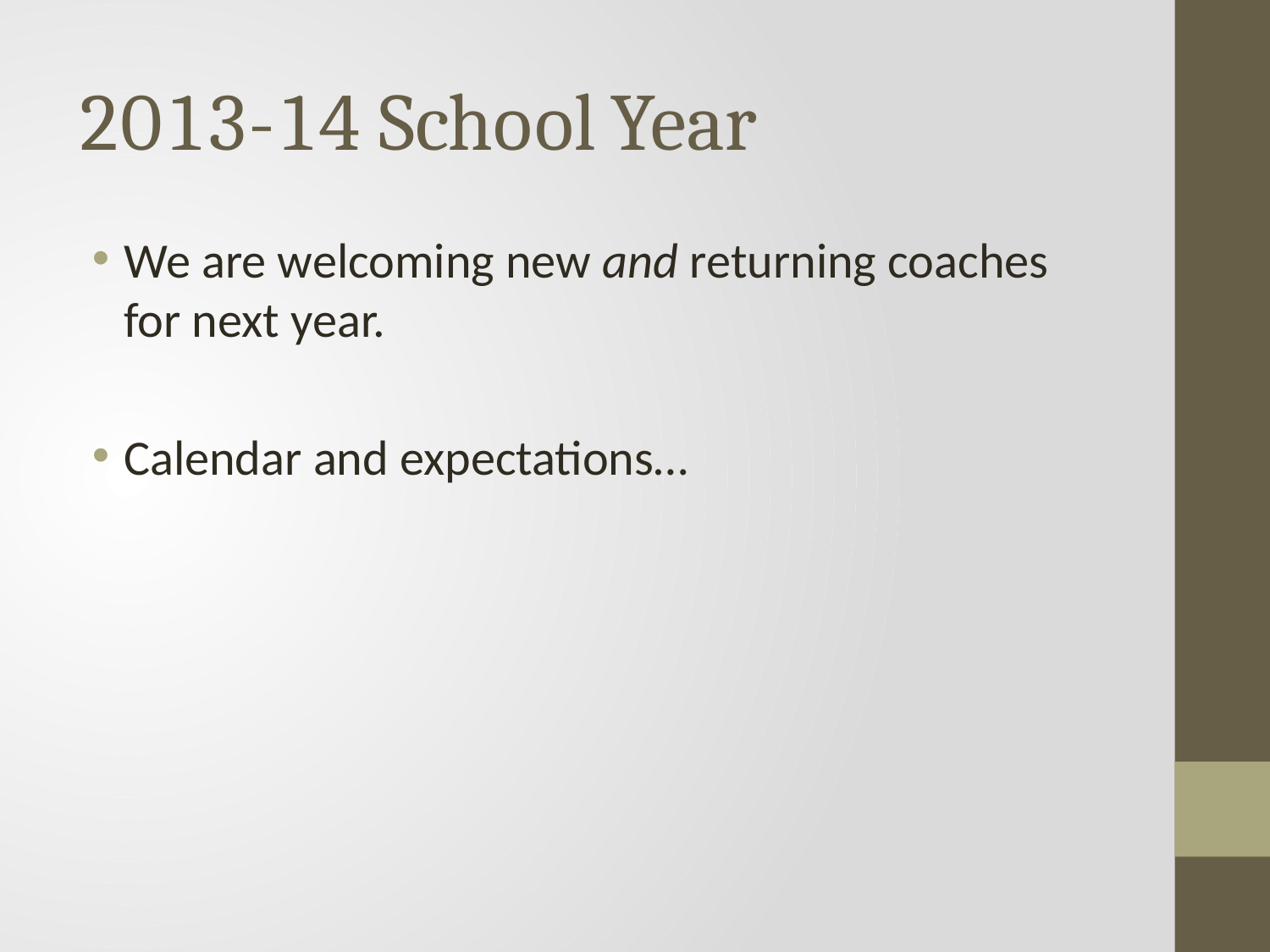

# 2013-14 School Year
We are welcoming new and returning coaches for next year.

Calendar and expectations…